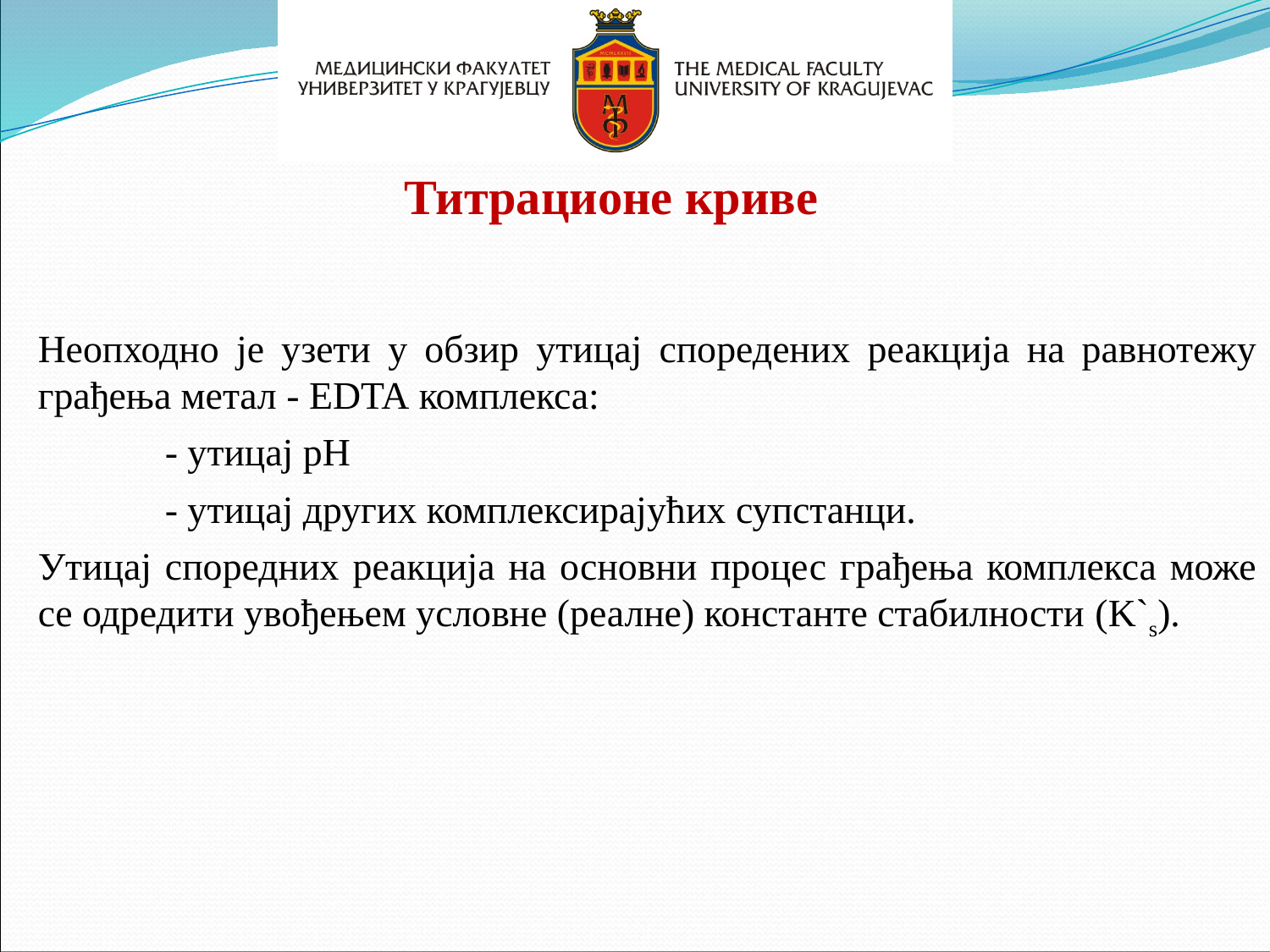

Титрационе криве
Неопходно је узети у обзир утицај споредених реакција на равнотежу грађења метал - EDTA комплекса:
	- утицај pH
	- утицај других комплексирајућих супстанци.
Утицај споредних реакција на основни процес грађења комплекса може се одредити увођењем условне (реалне) константе стабилности (K`s).